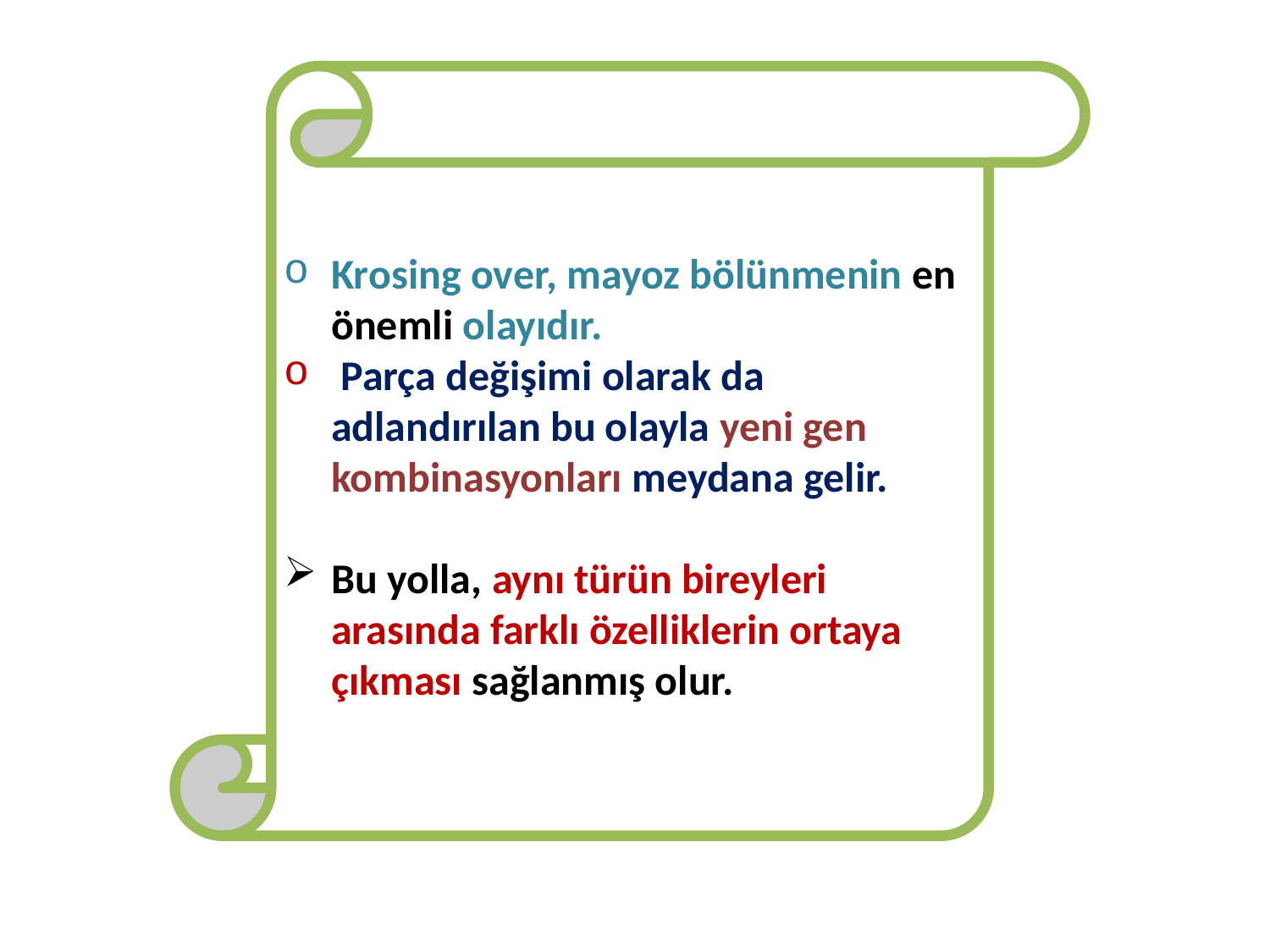

#
Krosing over, mayoz bölünmenin en önemli olayıdır.
 Parça değişimi olarak da adlandırılan bu olayla yeni gen kombinasyonları meydana gelir.

Bu yolla, aynı türün bireyleri arasında farklı özelliklerin ortaya çıkması sağlanmış olur.